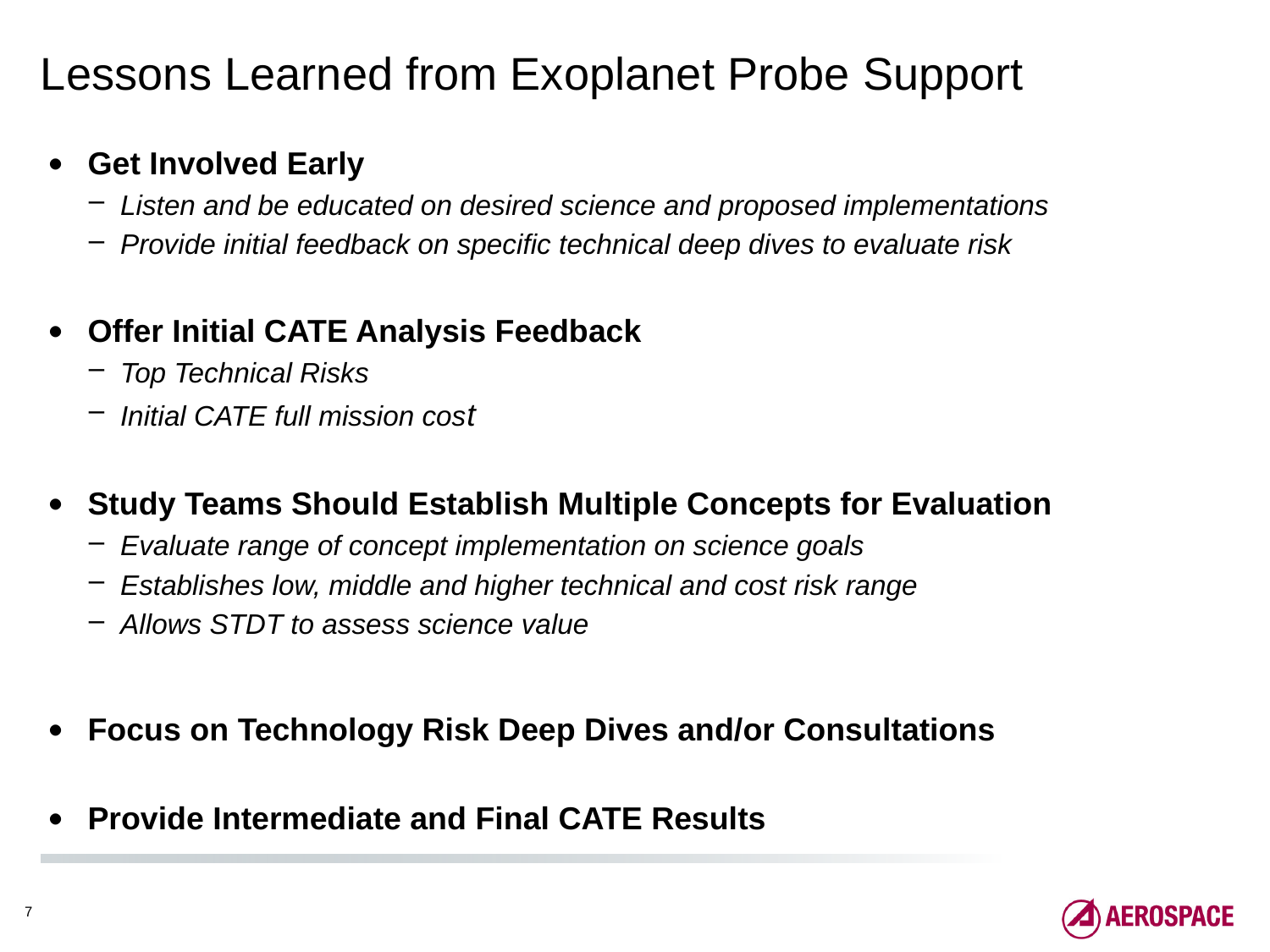

# Lessons Learned from Exoplanet Probe Support
Get Involved Early
Listen and be educated on desired science and proposed implementations
Provide initial feedback on specific technical deep dives to evaluate risk

Offer Initial CATE Analysis Feedback
Top Technical Risks
Initial CATE full mission cost

Study Teams Should Establish Multiple Concepts for Evaluation
Evaluate range of concept implementation on science goals
Establishes low, middle and higher technical and cost risk range
Allows STDT to assess science value

Focus on Technology Risk Deep Dives and/or Consultations

Provide Intermediate and Final CATE Results